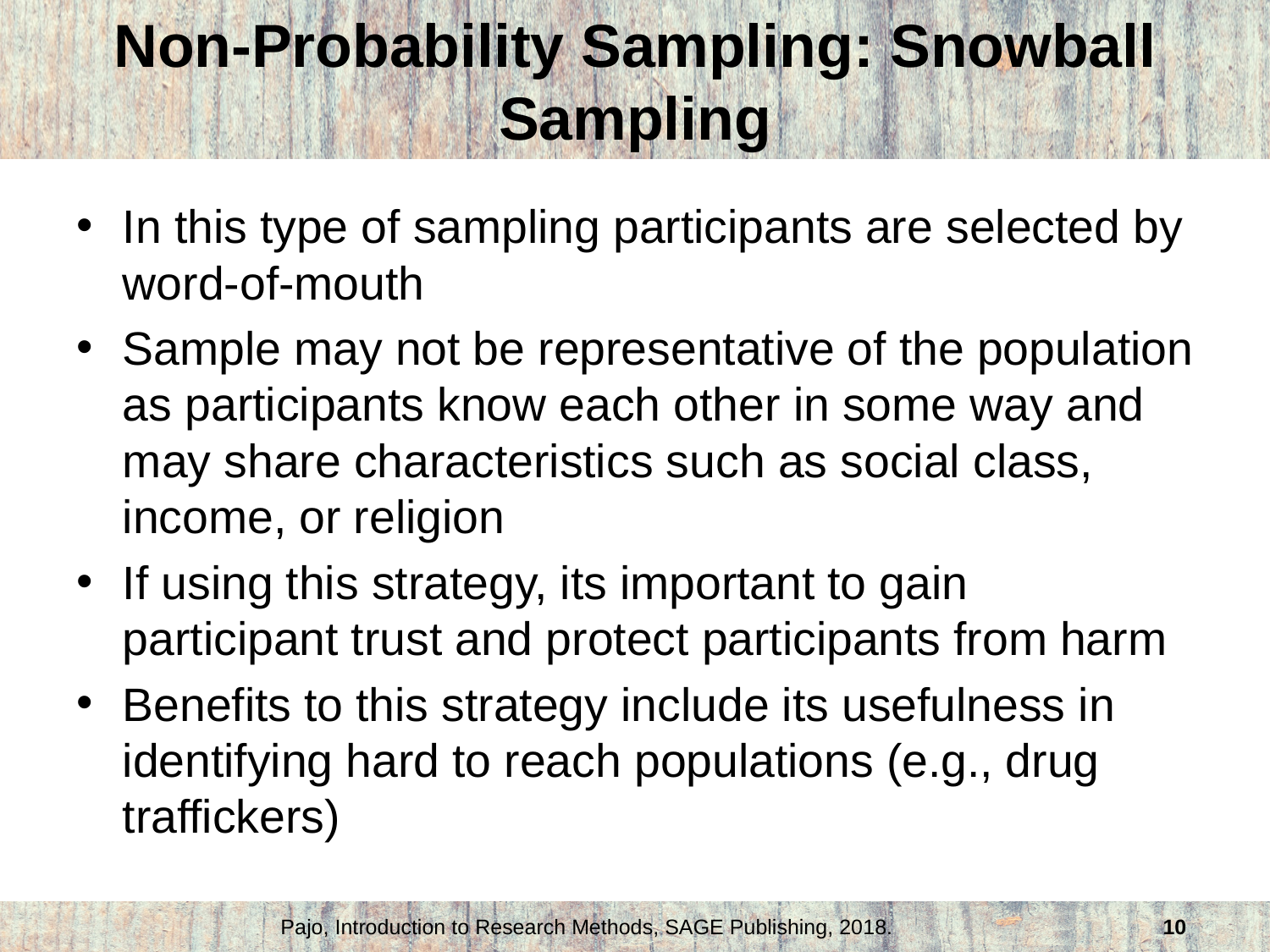

# Non-Probability Sampling: Snowball Sampling
In this type of sampling participants are selected by word-of-mouth
Sample may not be representative of the population as participants know each other in some way and may share characteristics such as social class, income, or religion
If using this strategy, its important to gain participant trust and protect participants from harm
Benefits to this strategy include its usefulness in identifying hard to reach populations (e.g., drug traffickers)
Pajo, Introduction to Research Methods, SAGE Publishing, 2018.
10